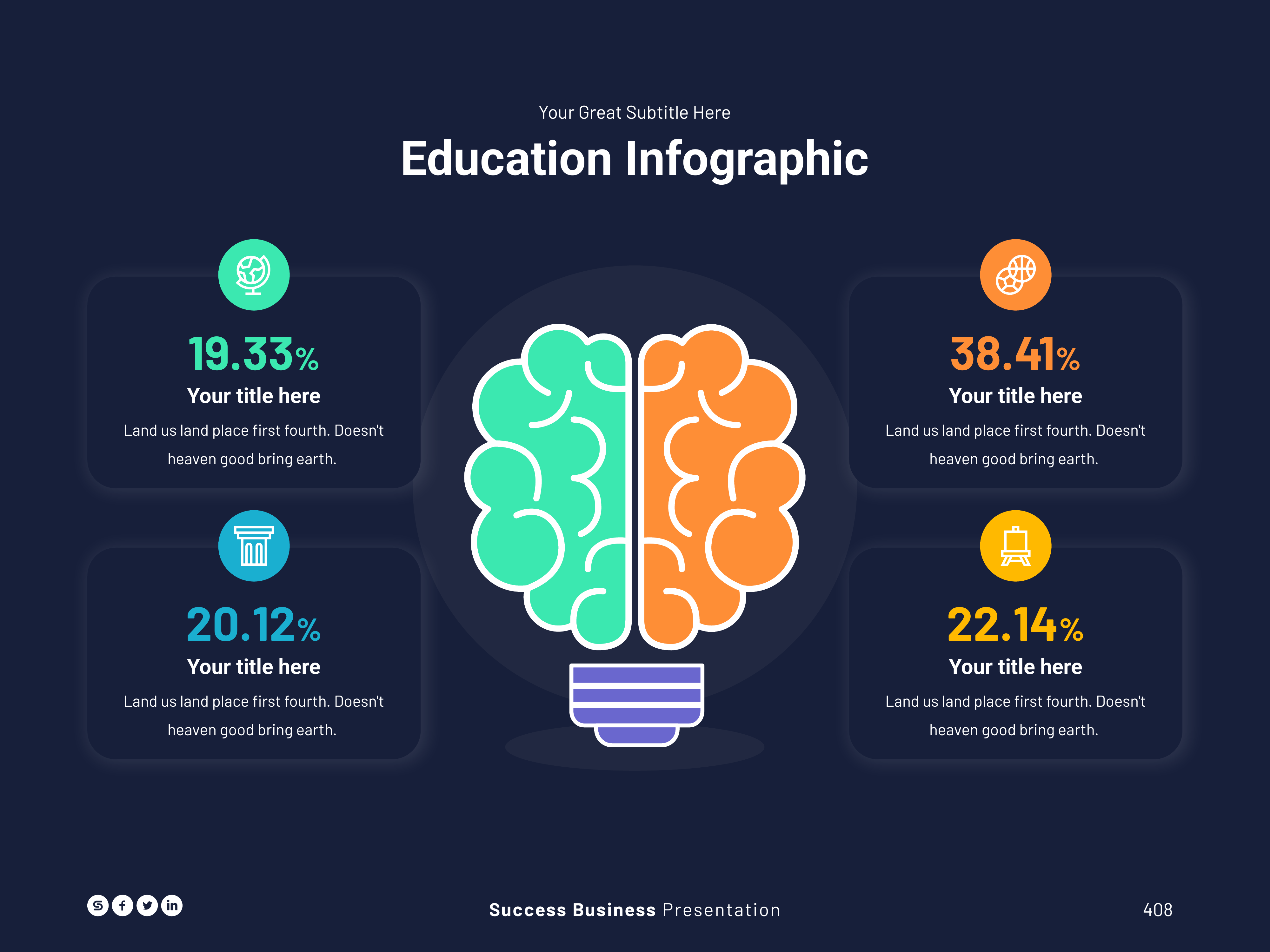

Your Great Subtitle Here
Education Infographic

19.33%
Your title here
Land us land place first fourth. Doesn't heaven good bring earth.
38.41%
Your title here
Land us land place first fourth. Doesn't heaven good bring earth.

20.12%
Your title here
Land us land place first fourth. Doesn't heaven good bring earth.
22.14%
Your title here
Land us land place first fourth. Doesn't heaven good bring earth.